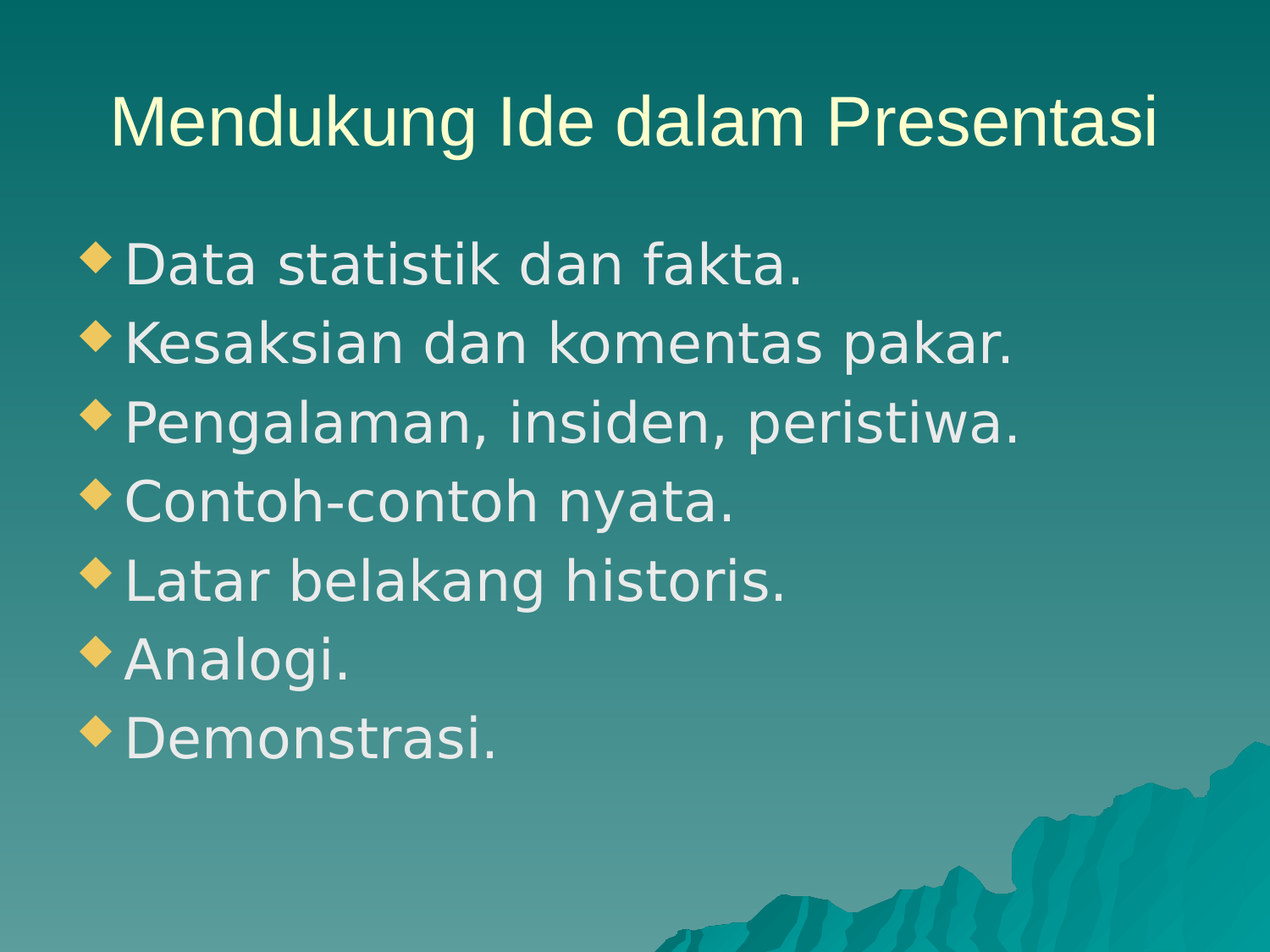

# Mendukung Ide dalam Presentasi
Data statistik dan fakta.
Kesaksian dan komentas pakar.
Pengalaman, insiden, peristiwa.
Contoh-contoh nyata.
Latar belakang historis.
Analogi.
Demonstrasi.